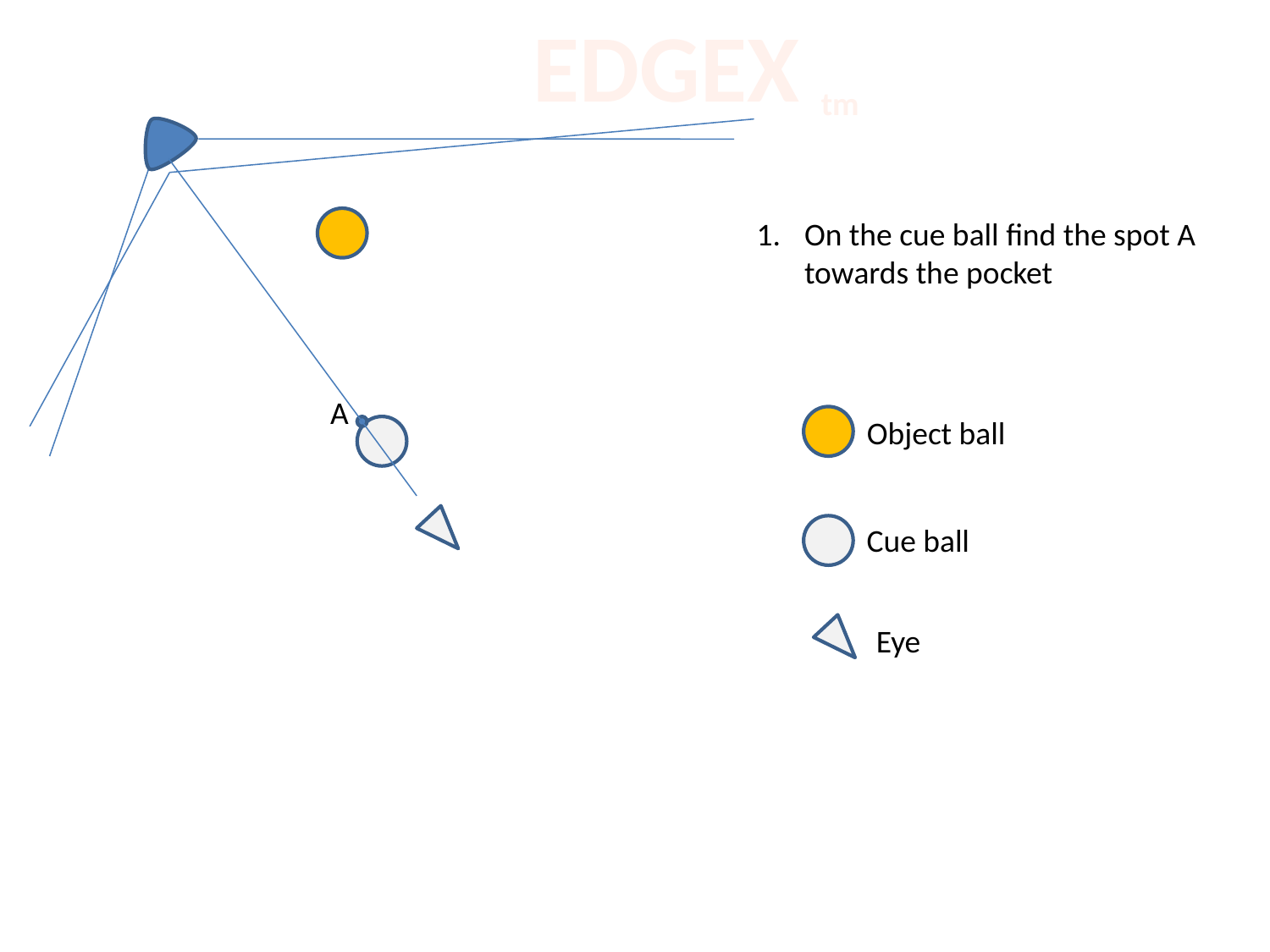

EDGEX tm

On the cue ball find the spot A towards the pocket
A

Object ball

Cue ball

Eye